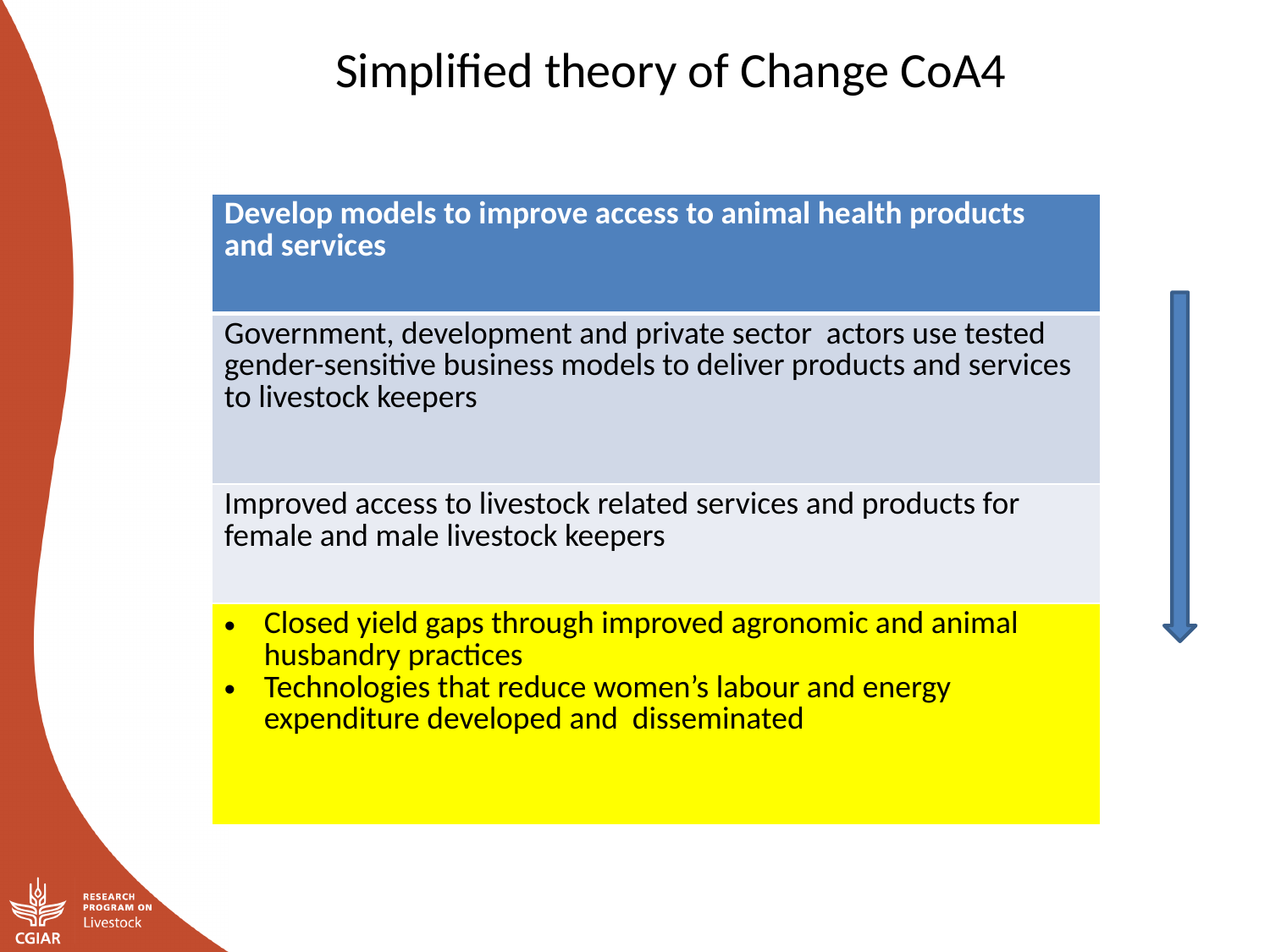

Simplified theory of Change CoA4
| Develop models to improve access to animal health products and services |
| --- |
| Government, development and private sector actors use tested gender-sensitive business models to deliver products and services to livestock keepers |
| Improved access to livestock related services and products for female and male livestock keepers |
| Closed yield gaps through improved agronomic and animal husbandry practices Technologies that reduce women’s labour and energy expenditure developed and disseminated |